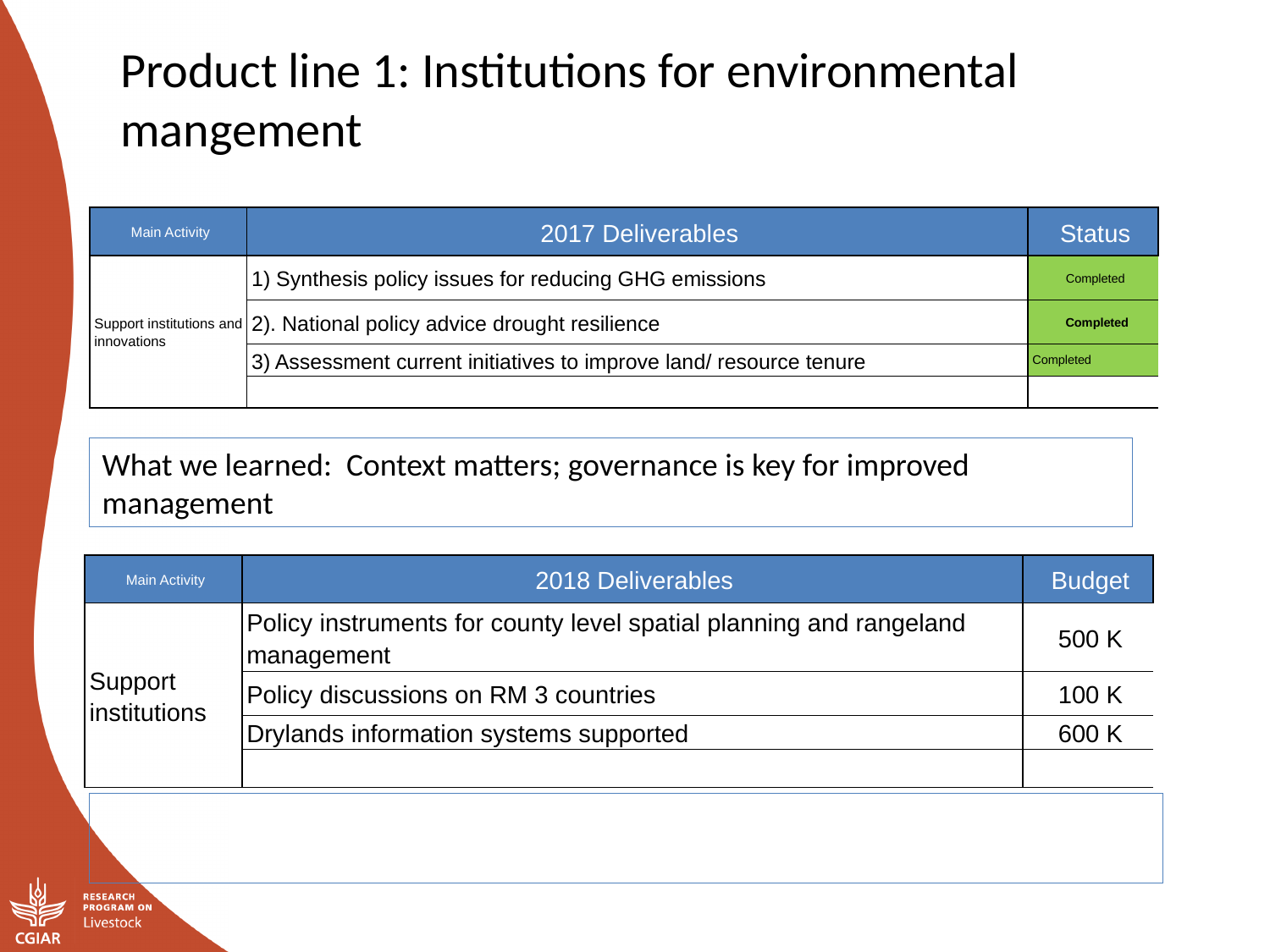

Product line 1: Institutions for environmental mangement
| Main Activity | 2017 Deliverables | Status |
| --- | --- | --- |
| Support institutions and innovations | 1) Synthesis policy issues for reducing GHG emissions | Completed |
|  | 2). National policy advice drought resilience | Completed |
|  | 3) Assessment current initiatives to improve land/ resource tenure | Completed |
|  |  |  |
What we learned:  Context matters; governance is key for improved management
| Main Activity | 2018 Deliverables | Budget |
| --- | --- | --- |
| Support institutions | Policy instruments for county level spatial planning and rangeland management | 500 K |
|  | Policy discussions on RM 3 countries | 100 K |
|  | Drylands information systems supported | 600 K |
|  |  |  |